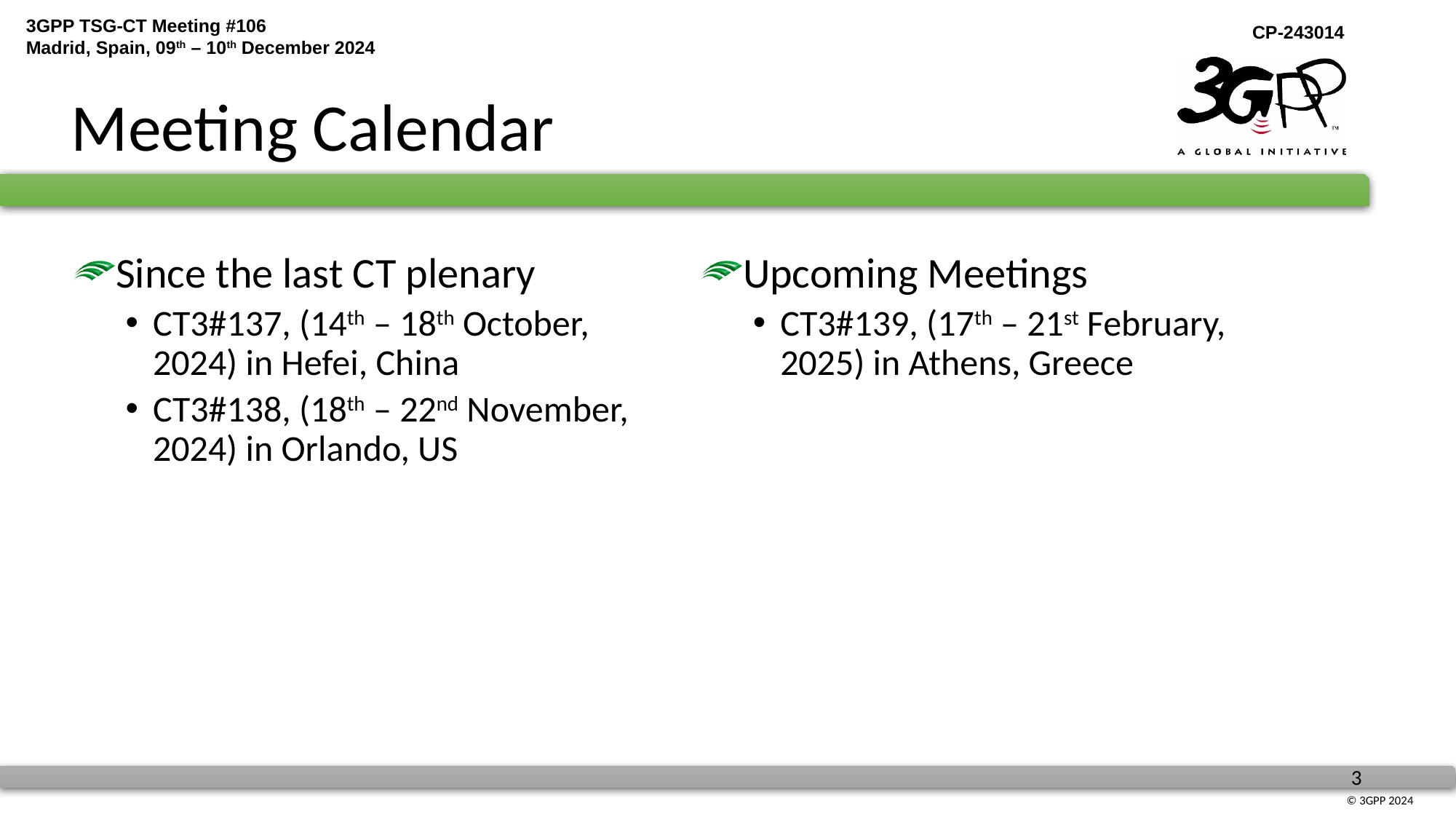

# Meeting Calendar
Since the last CT plenary
CT3#137, (14th – 18th October, 2024) in Hefei, China
CT3#138, (18th – 22nd November, 2024) in Orlando, US
Upcoming Meetings
CT3#139, (17th – 21st February, 2025) in Athens, Greece